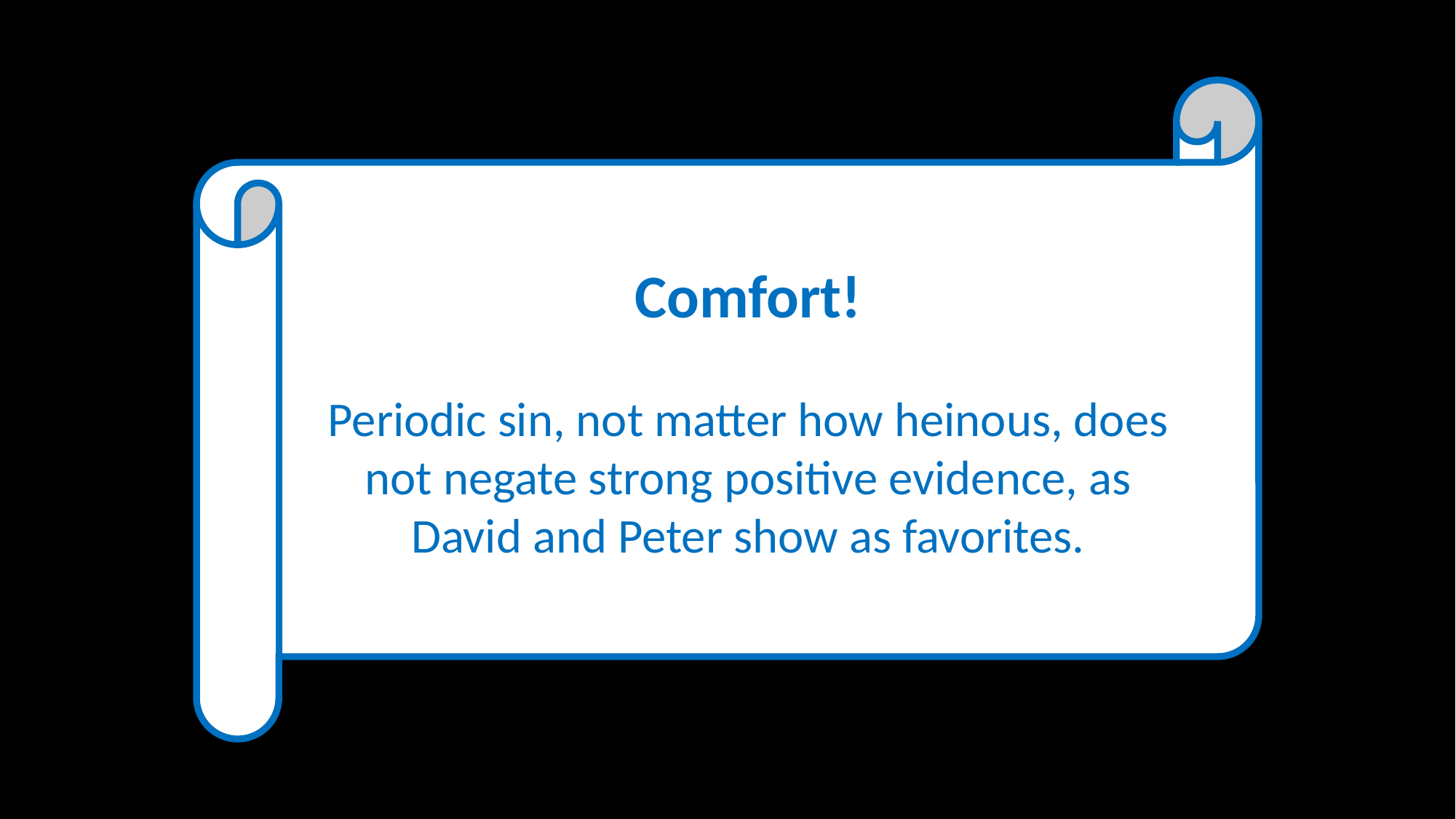

Comfort!

Periodic sin, not matter how heinous, does not negate strong positive evidence, as
David and Peter show as favorites.